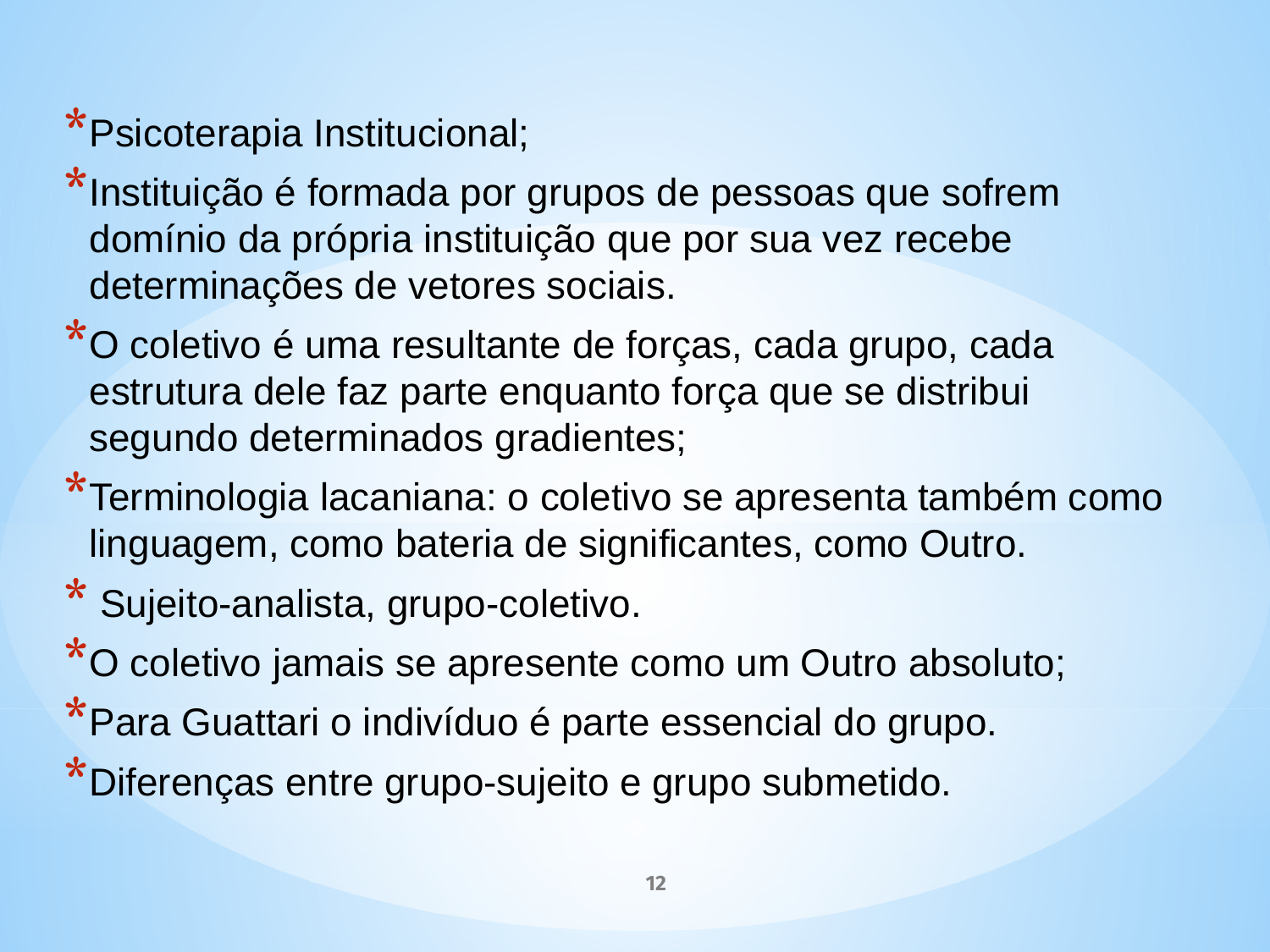

Psicoterapia Institucional;
Instituição é formada por grupos de pessoas que sofrem domínio da própria instituição que por sua vez recebe determinações de vetores sociais.
O coletivo é uma resultante de forças, cada grupo, cada estrutura dele faz parte enquanto força que se distribui segundo determinados gradientes;
Terminologia lacaniana: o coletivo se apresenta também como linguagem, como bateria de significantes, como Outro.
 Sujeito-analista, grupo-coletivo.
O coletivo jamais se apresente como um Outro absoluto;
Para Guattari o indivíduo é parte essencial do grupo.
Diferenças entre grupo-sujeito e grupo submetido.

12